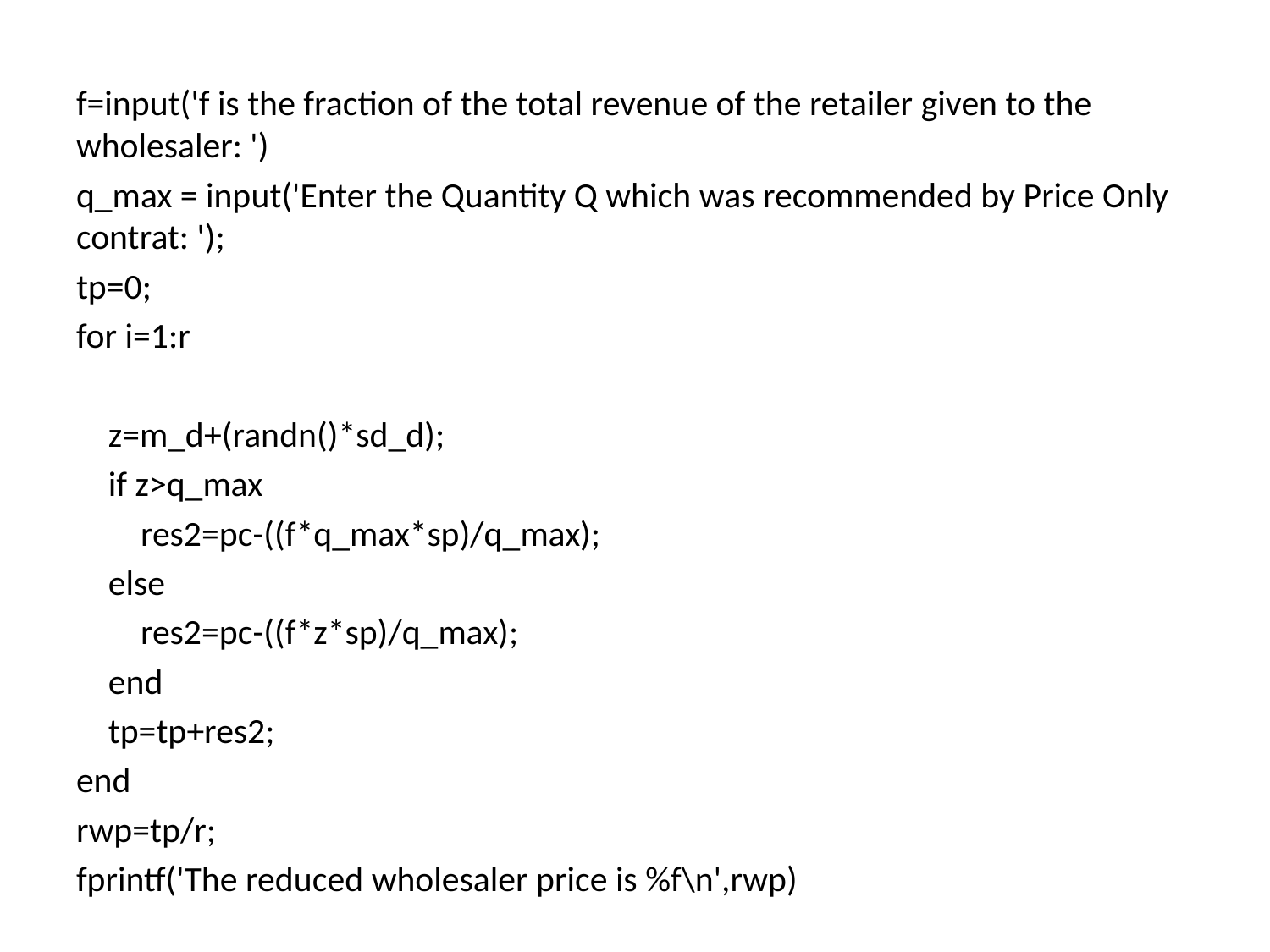

f=input('f is the fraction of the total revenue of the retailer given to the wholesaler: ')
q_max = input('Enter the Quantity Q which was recommended by Price Only contrat: ');
tp=0;
for i=1:r

    z=m_d+(randn()*sd_d);
    if z>q_max
        res2=pc-((f*q_max*sp)/q_max);
    else
        res2=pc-((f*z*sp)/q_max);
    end
    tp=tp+res2;
end
rwp=tp/r;
fprintf('The reduced wholesaler price is %f\n',rwp)